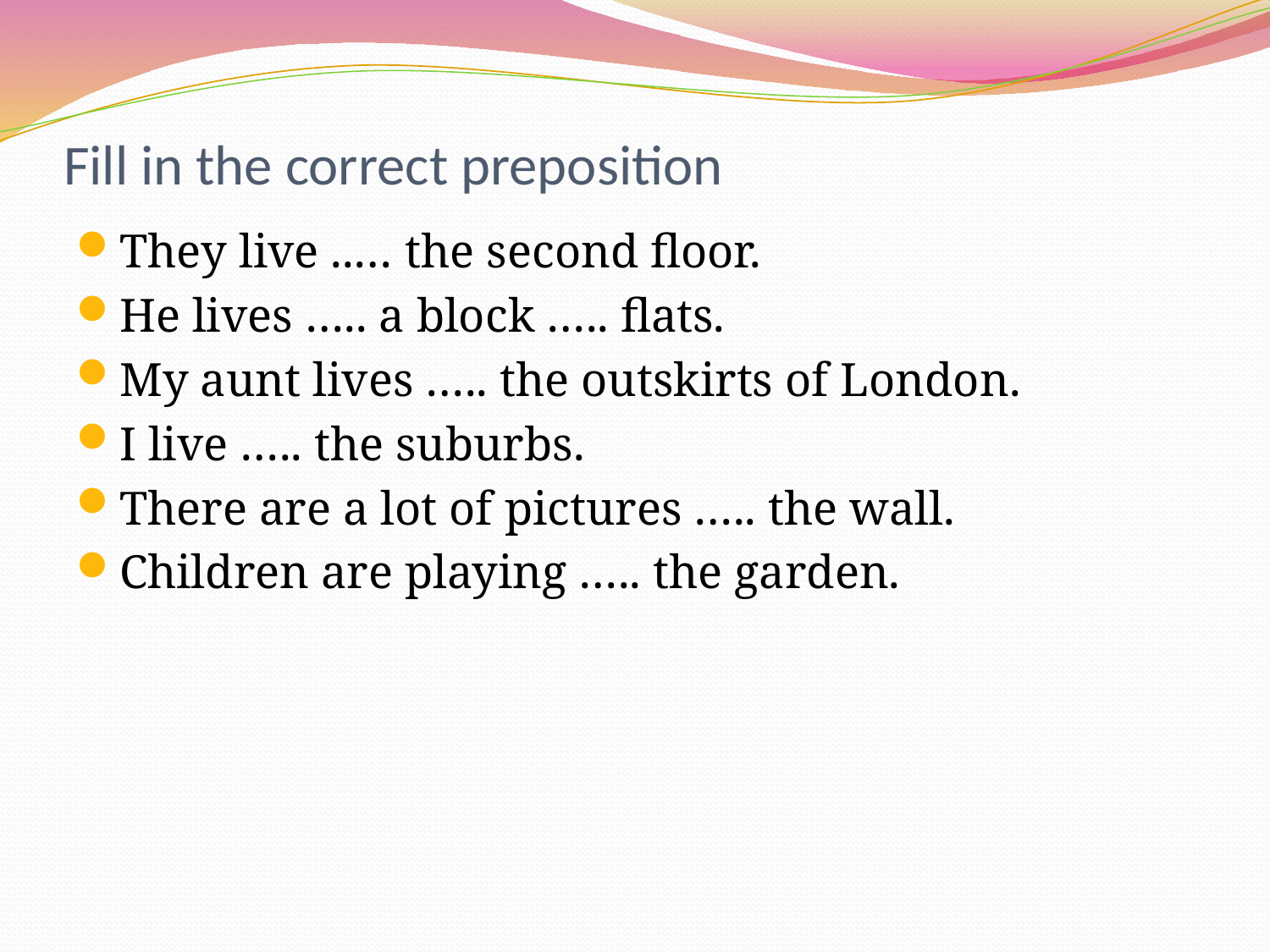

# Fill in the correct preposition
They live ..… the second floor.
He lives ….. a block ….. flats.
My aunt lives ….. the outskirts of London.
I live ….. the suburbs.
There are a lot of pictures ….. the wall.
Children are playing ….. the garden.